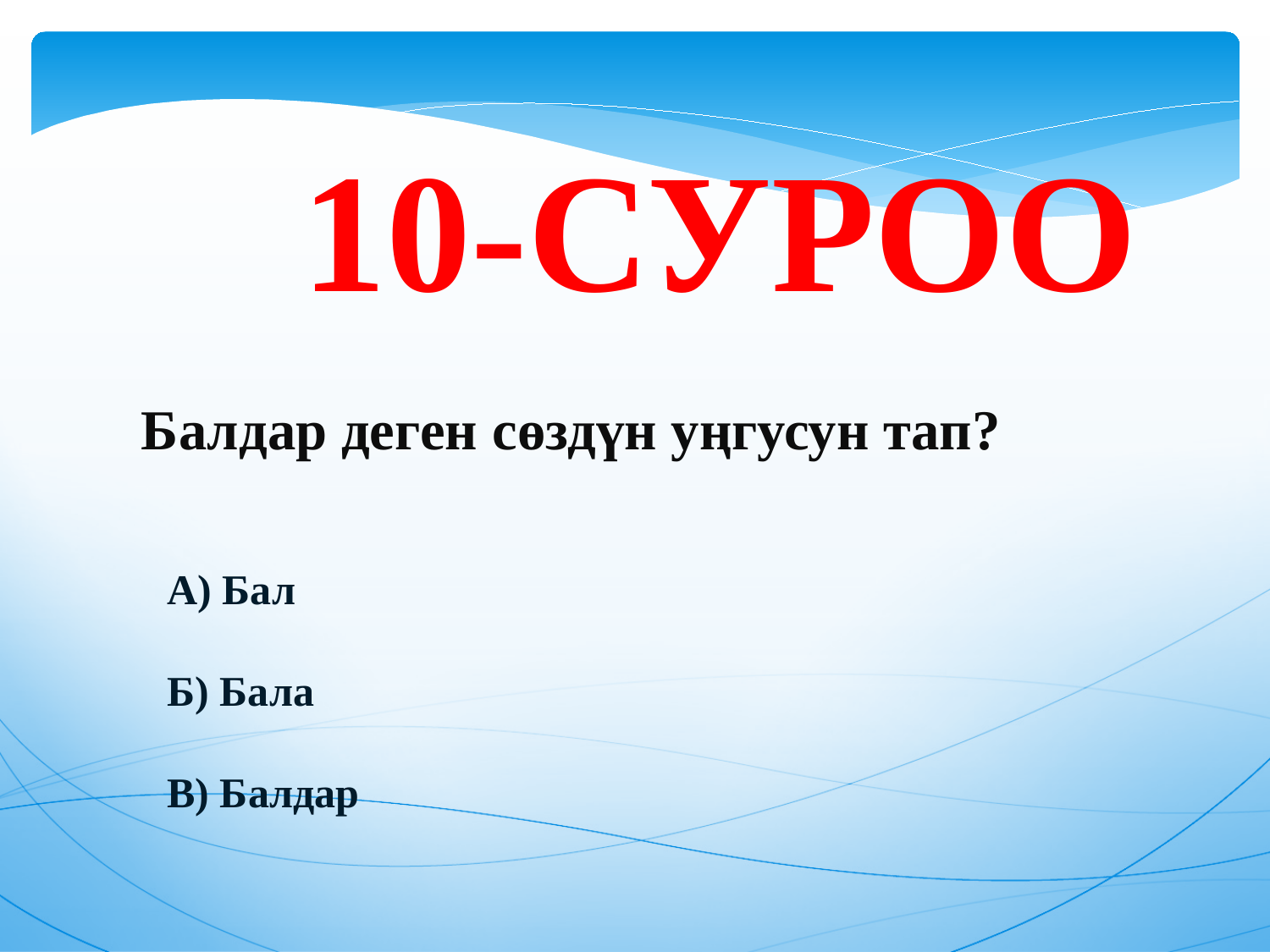

10-СУРОО
Балдар деген сөздүн уңгусун тап?
А) Бал

Б) Бала

В) Балдар